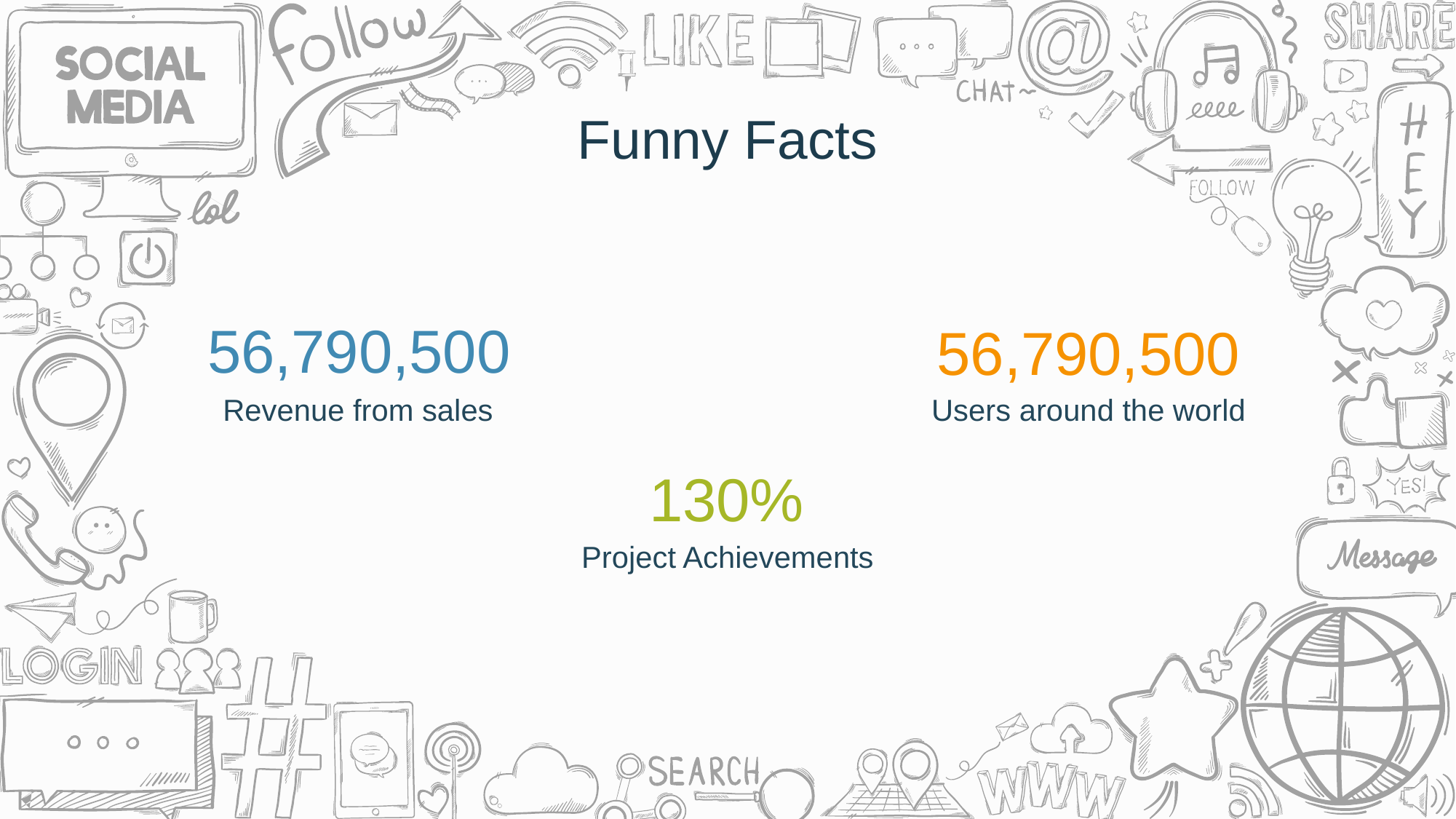

Funny Facts
56,790,500
56,790,500
Revenue from sales
Users around the world
130%
Project Achievements